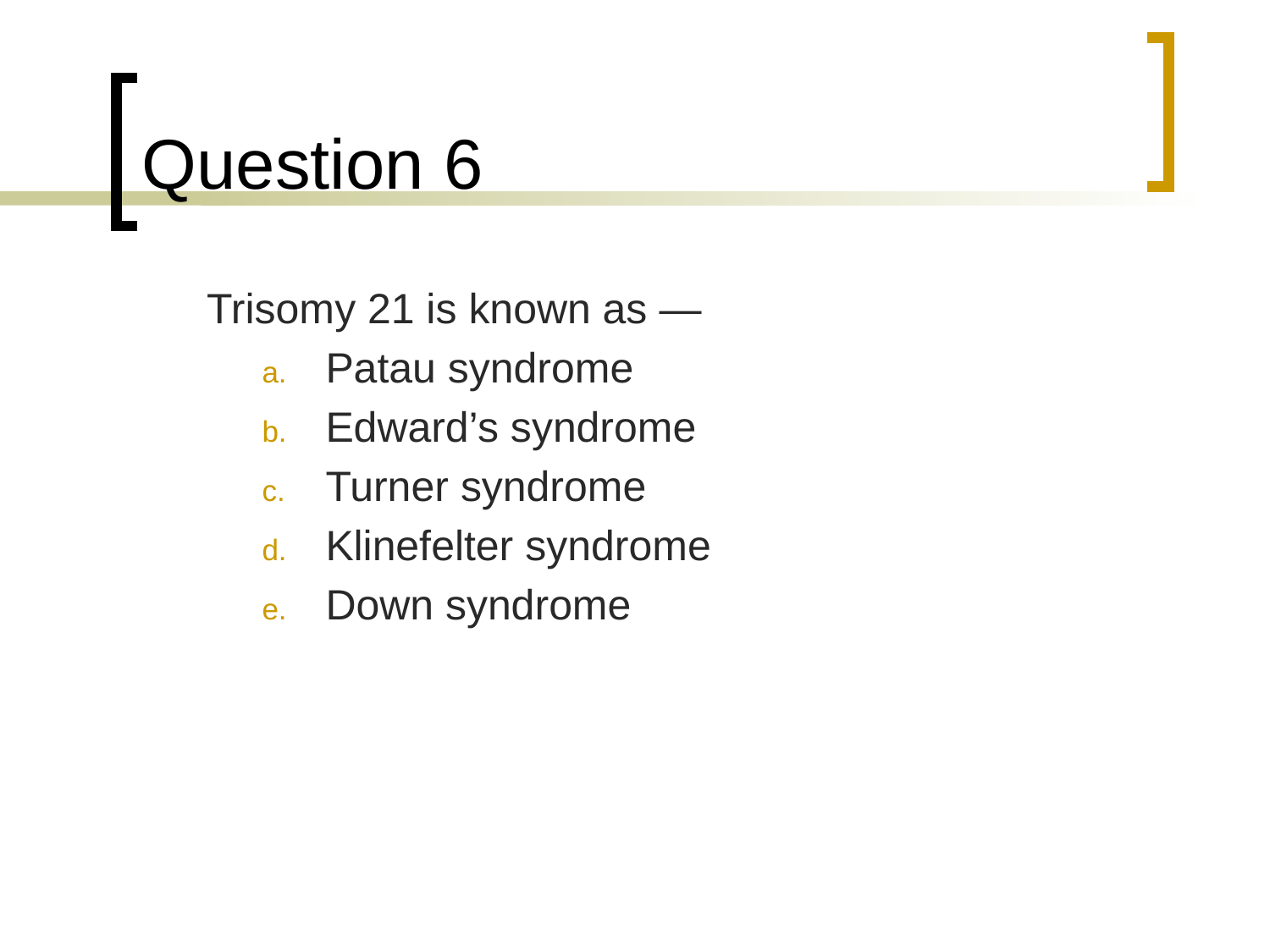

# Question 6
	Trisomy 21 is known as —
Patau syndrome
Edward’s syndrome
Turner syndrome
Klinefelter syndrome
Down syndrome